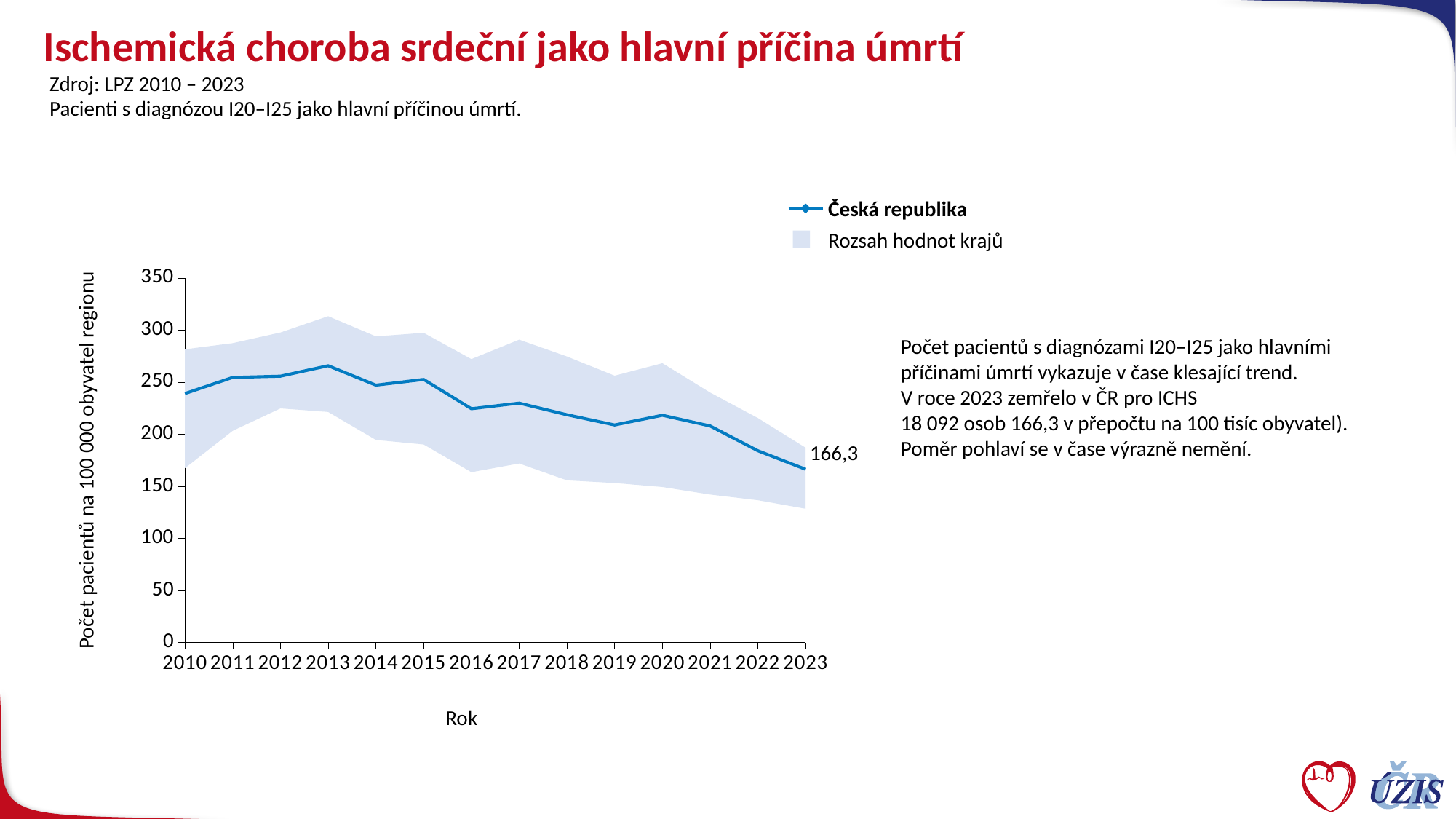

# Ischemická choroba srdeční jako hlavní příčina úmrtí
Zdroj: LPZ 2010 – 2023
Pacienti s diagnózou I20–I25 jako hlavní příčinou úmrtí.
Česká republika

Rozsah hodnot krajů

### Chart

| Category | min | max (max-min) | Česká republika |
|---|---|---|---|
| 2010 | 167.4148865967317 | 114.17024892163803 | 239.04442990780205 |
| 2011 | 203.28216684952176 | 84.1529513452916 | 254.52515338474478 |
| 2012 | 224.8217982258249 | 72.85600220300316 | 255.7310796514876 |
| 2013 | 221.38667563316744 | 91.94758963378041 | 265.7523449169977 |
| 2014 | 194.5326741098835 | 99.40975618974318 | 247.08977512923133 |
| 2015 | 190.17969784651305 | 107.17268610227191 | 252.59992971280695 |
| 2016 | 163.55766112544592 | 108.54248787377043 | 224.48628485974808 |
| 2017 | 171.93904690384556 | 118.83520285806401 | 229.8480073854471 |
| 2018 | 155.71633414416087 | 118.93358034523075 | 218.69894270314933 |
| 2019 | 153.1536434241112 | 103.04519042947263 | 208.86597539035898 |
| 2020 | 149.2794663841593 | 118.91729282002038 | 218.2160962613966 |
| 2021 | 142.0244860158713 | 97.92740569330937 | 207.91679372640124 |
| 2022 | 136.5760522284069 | 78.9367515657166 | 184.1252285765403 |
| 2023 | 128.42505022336786 | 58.58834584147658 | 166.31669559650533 |
Počet pacientů s diagnózami I20–I25 jako hlavními
příčinami úmrtí vykazuje v čase klesající trend.
V roce 2023 zemřelo v ČR pro ICHS
18 092 osob 166,3 v přepočtu na 100 tisíc obyvatel).
Poměr pohlaví se v čase výrazně nemění.
166,3
Počet pacientů na 100 000 obyvatel regionu
Rok